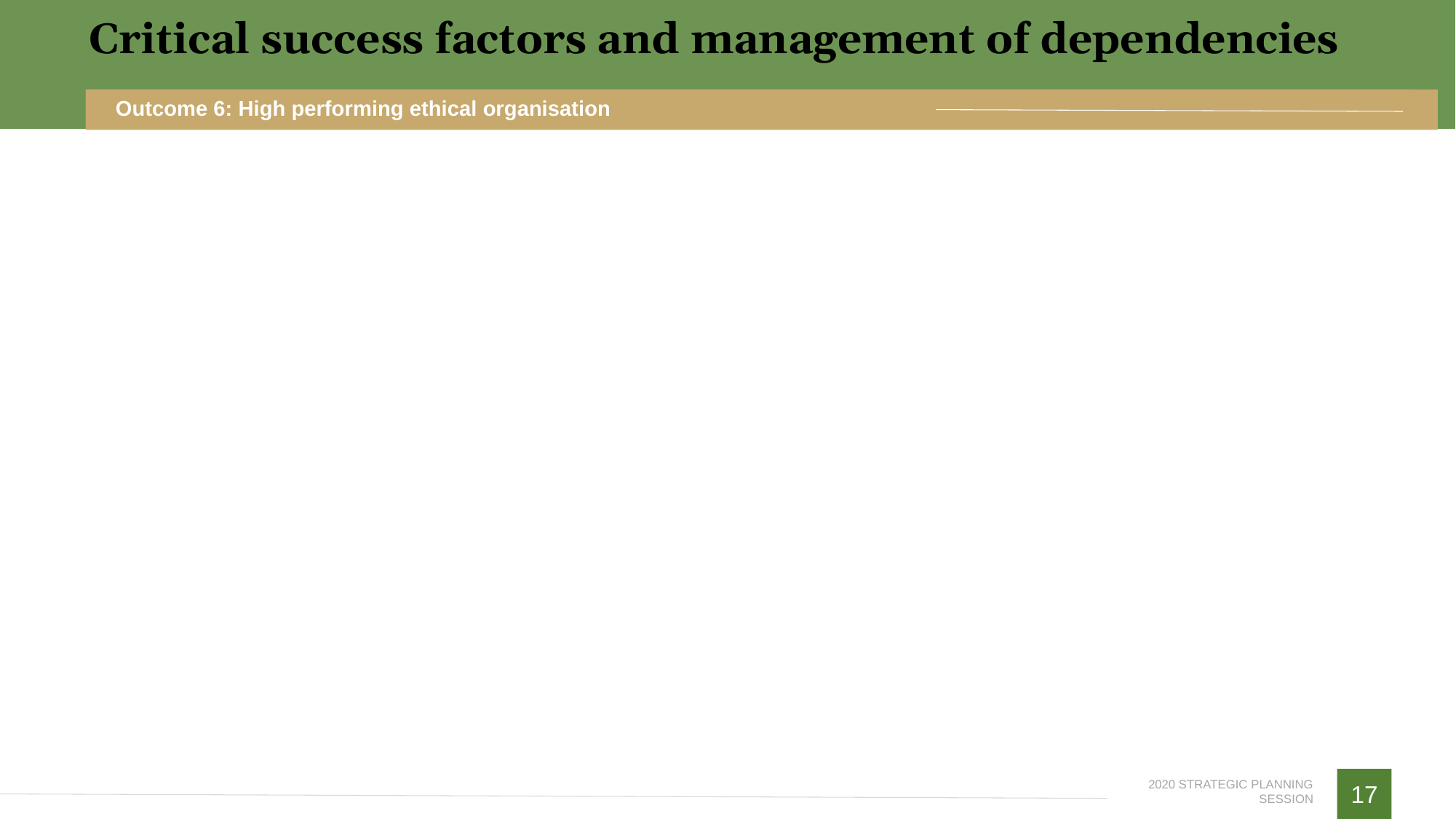

Critical success factors and management of dependencies

Outcome 6: High performing ethical organisation